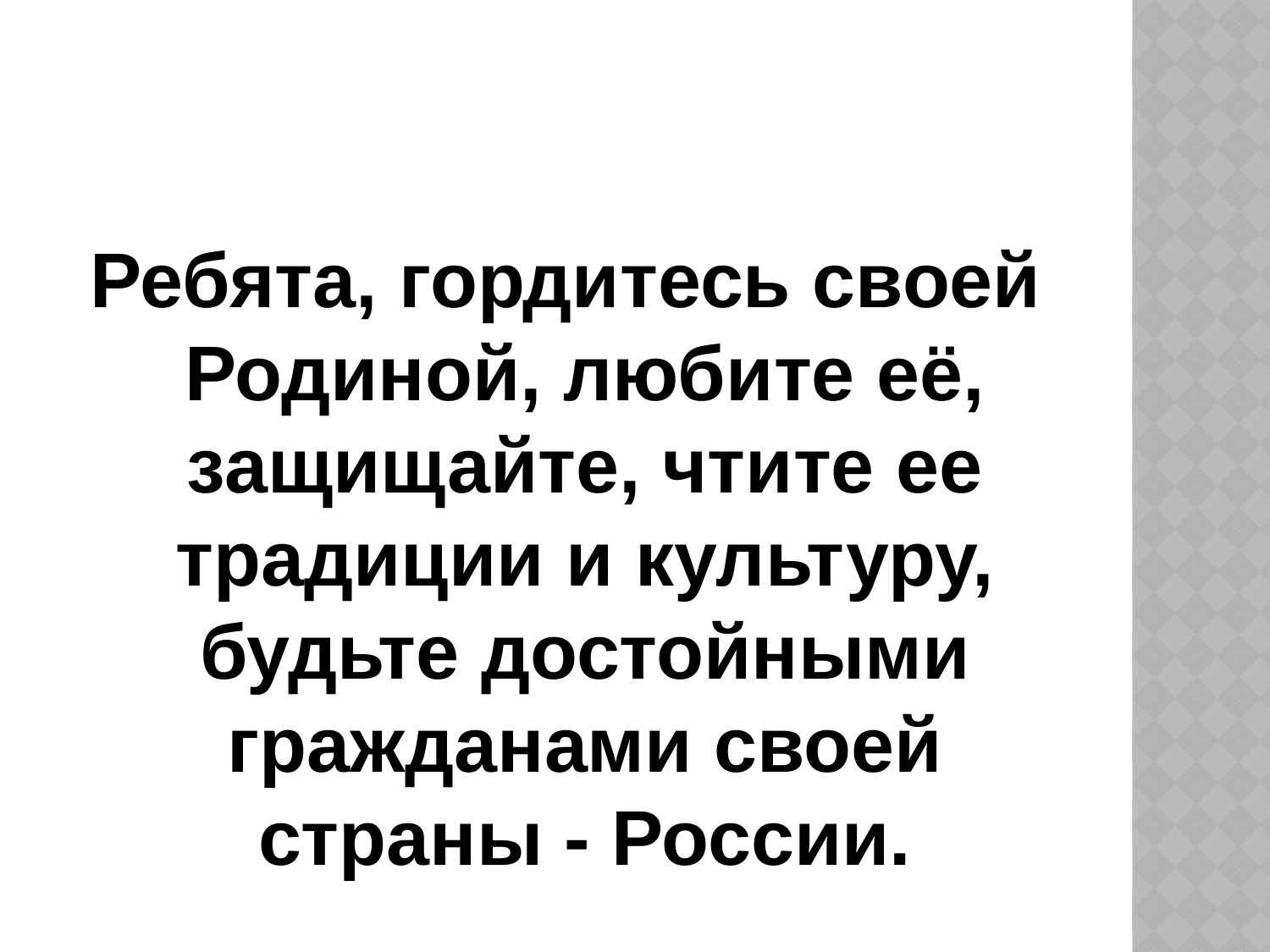

#
Ребята, гордитесь своей Родиной, любите её, защищайте, чтите ее традиции и культуру, будьте достойными гражданами своей страны - России.